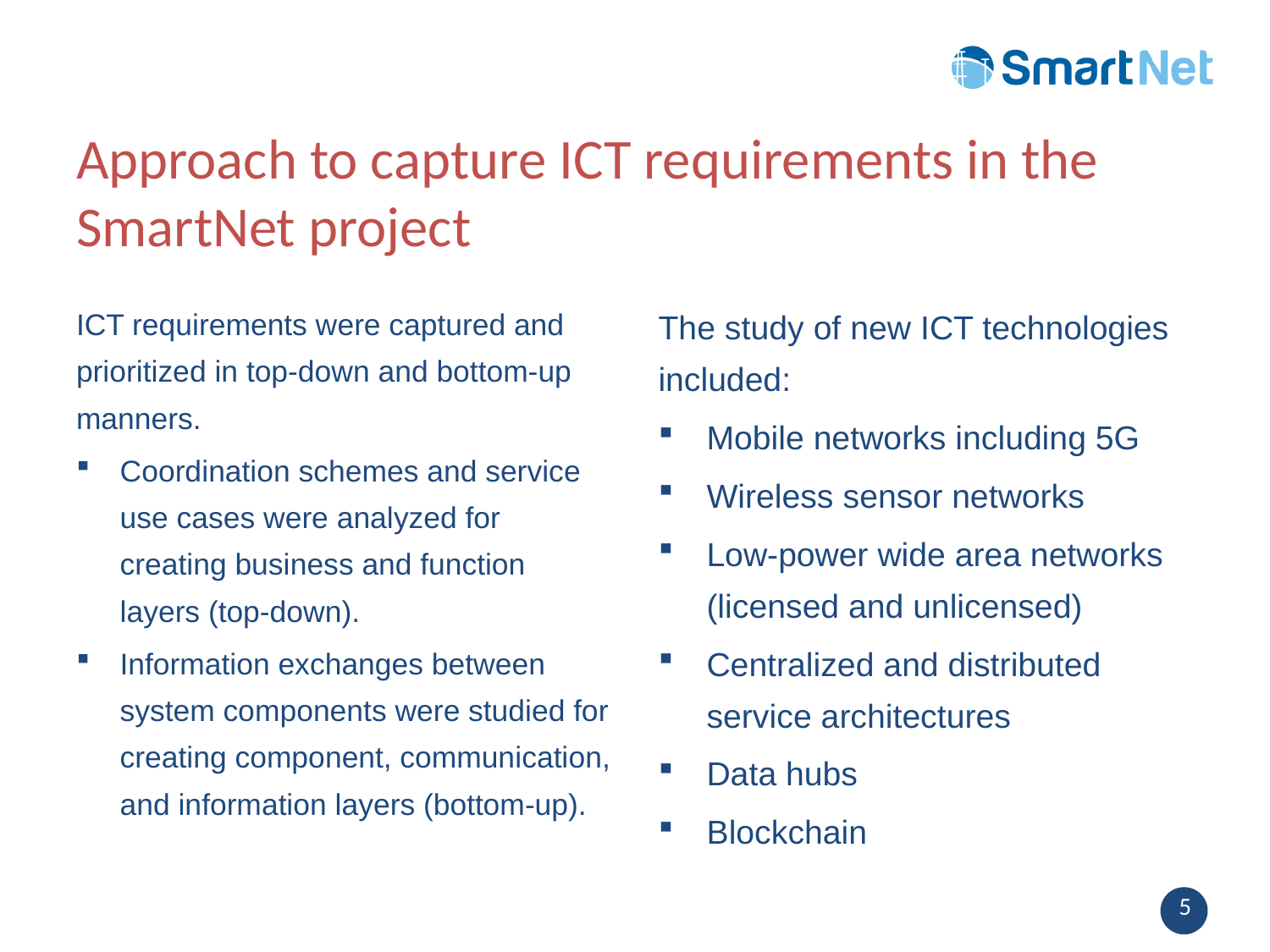

# Approach to capture ICT requirements in the SmartNet project
ICT requirements were captured and prioritized in top-down and bottom-up manners.
Coordination schemes and service use cases were analyzed for creating business and function layers (top-down).
Information exchanges between system components were studied for creating component, communication, and information layers (bottom-up).
The study of new ICT technologies included:
Mobile networks including 5G
Wireless sensor networks
Low-power wide area networks (licensed and unlicensed)
Centralized and distributed service architectures
Data hubs
Blockchain
5